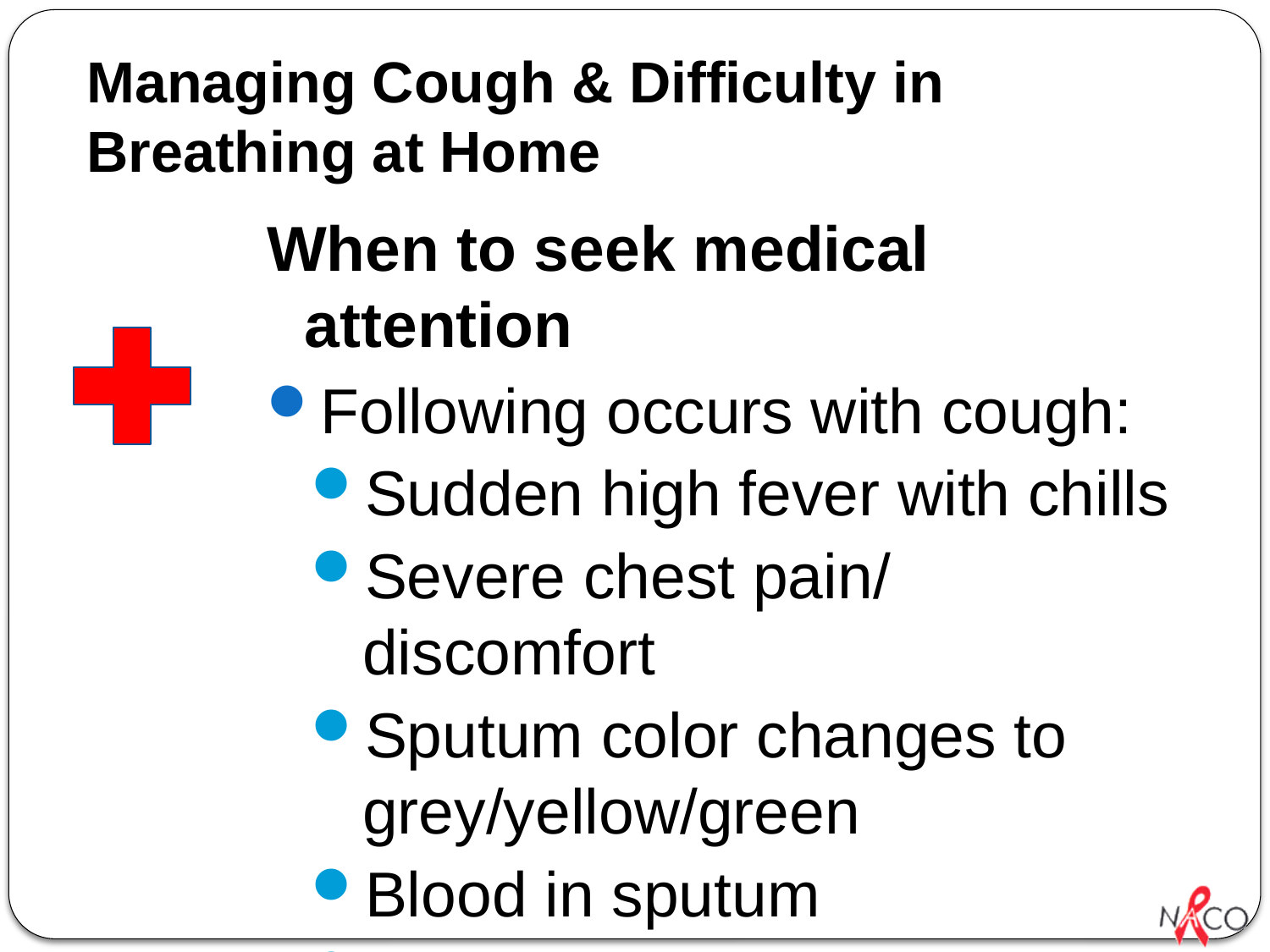

# Managing Cough & Difficulty in Breathing at Home
When to seek medical attention
Following occurs with cough:
Sudden high fever with chills
Severe chest pain/ discomfort
Sputum color changes to grey/yellow/green
Blood in sputum
Severe difficulty in breathing